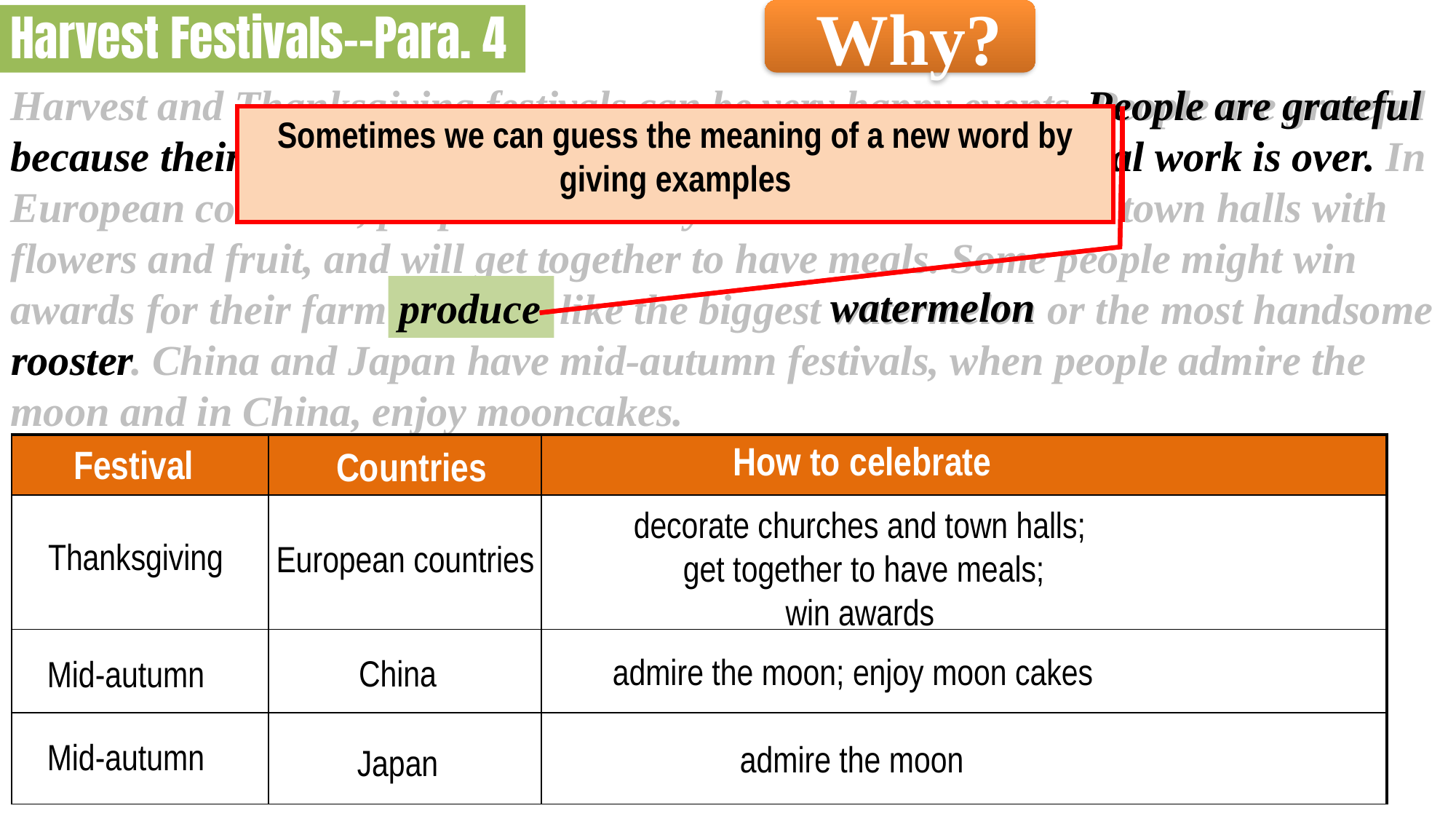

Why?
Harvest Festivals--Para. 4
                                                                                                      People are grateful because their food is gathered for the winter and the agricultural work is over.
Harvest and Thanksgiving festivals can be very happy events. People are grateful because their food is gathered for the winter and the agricultural work is over. In European countries, people will usually decorate churches and town halls with flowers and fruit, and will get together to have meals. Some people might win awards for their farm produce, like the biggest watermelon or the most handsome rooster. China and Japan have mid-autumn festivals, when people admire the moon and in China, enjoy mooncakes.
(noun)  things that have been made or grown, especially things connected with farming
Sometimes we can guess the meaning of a new word by giving examples
watermelon
produce
rooster
How to celebrate
|  |  |  |
| --- | --- | --- |
|  |  |  |
|  |  |  |
|  |  |  |
Festival
Countries
Festival
Where
How
Festival
Origin
decorate churches and town halls;
 get together to have meals;
win awards

Evidence
Place
Thanksgiving
European countries
 admire the moon; enjoy moon cakes
China
Mid-autumn
Mid-autumn
 admire the moon
Japan